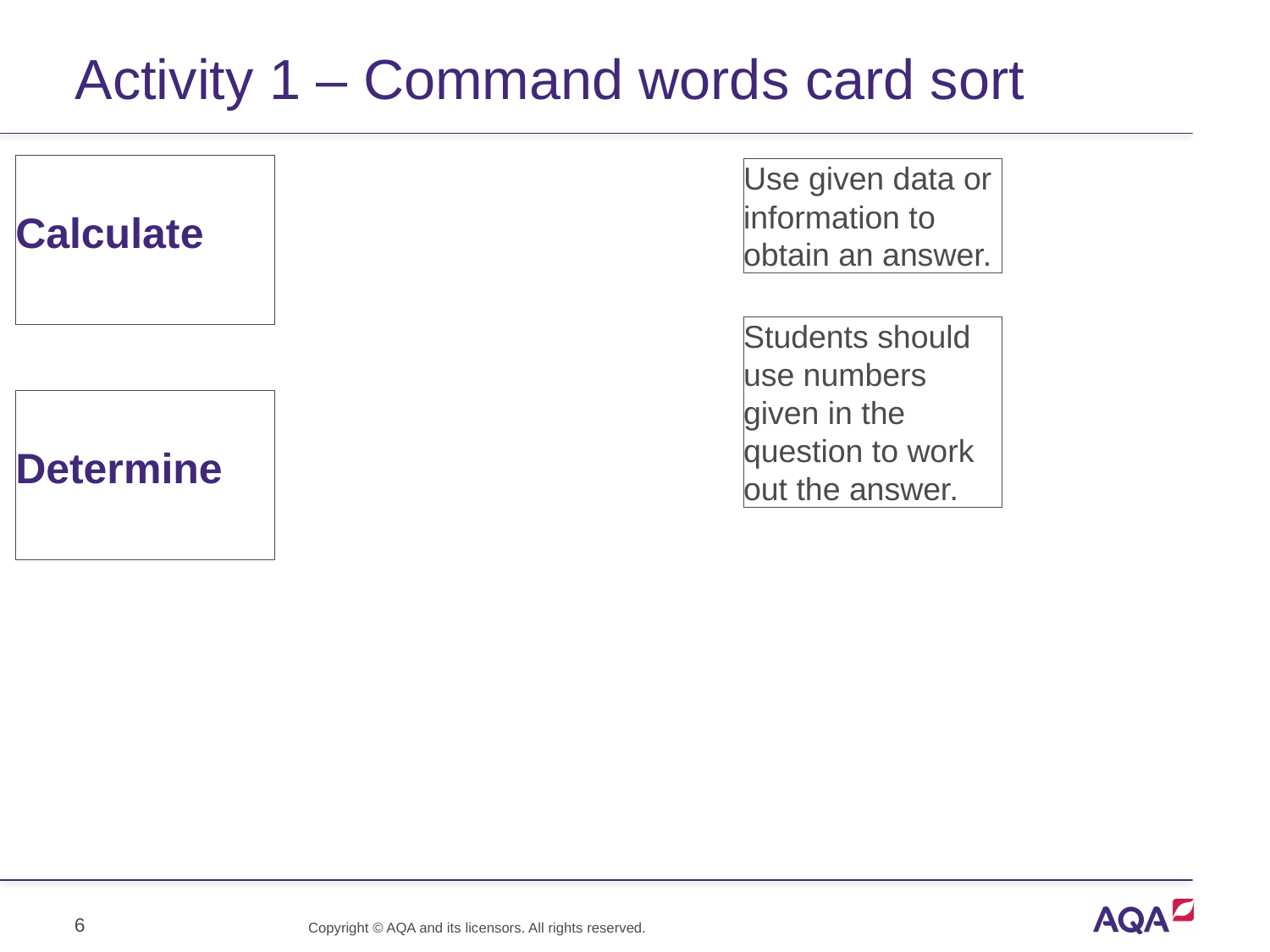

# Activity 1 – Command words card sort

Calculate

Use given data or information to obtain an answer.
Students should use numbers given in the question to work out the answer.

Determine

6
Copyright © AQA and its licensors. All rights reserved.